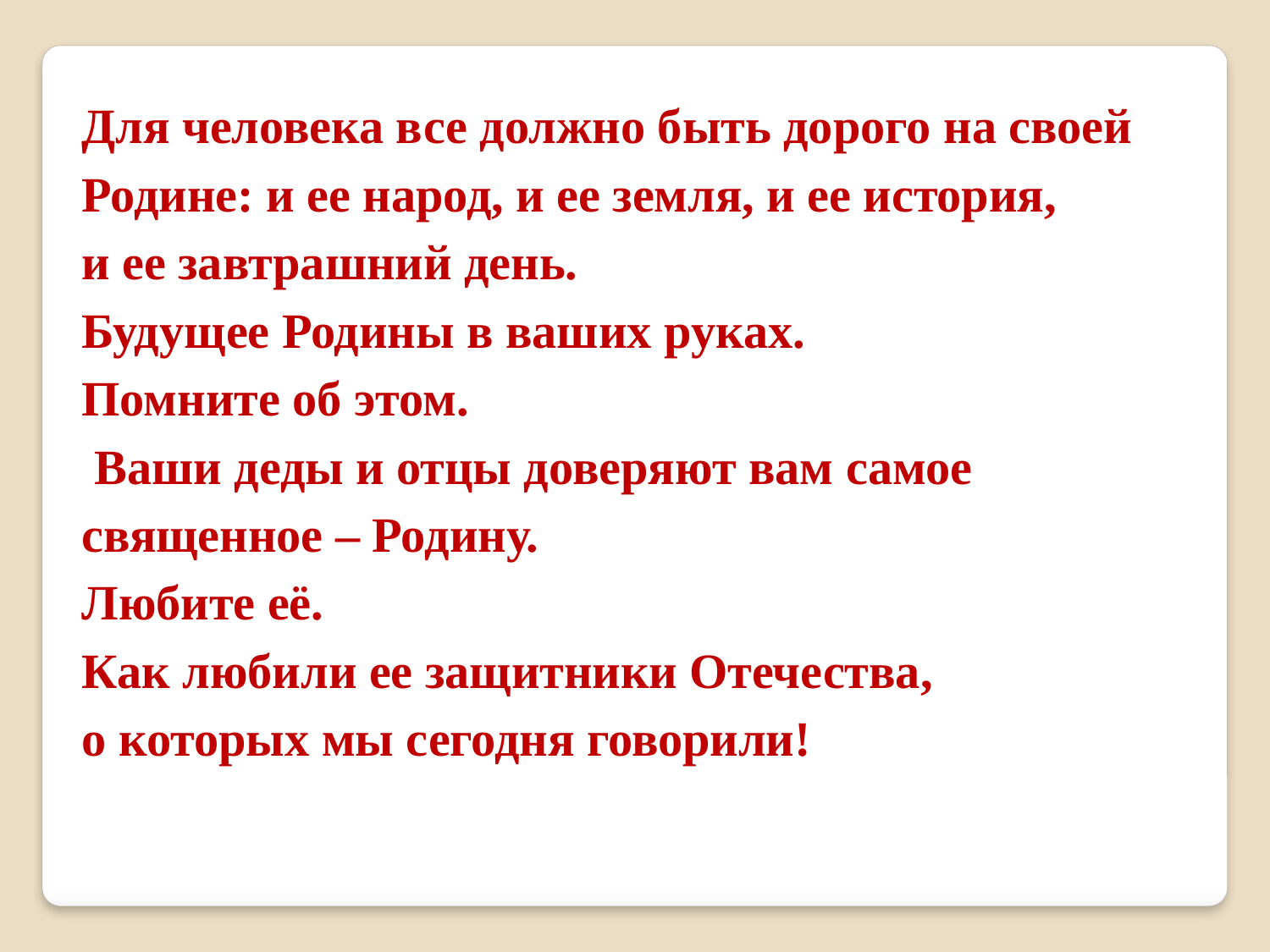

Для человека все должно быть дорого на своей Родине: и ее народ, и ее земля, и ее история,
и ее завтрашний день.
Будущее Родины в ваших руках.
Помните об этом.
 Ваши деды и отцы доверяют вам самое священное – Родину.
Любите её.
Как любили ее защитники Отечества,
о которых мы сегодня говорили!